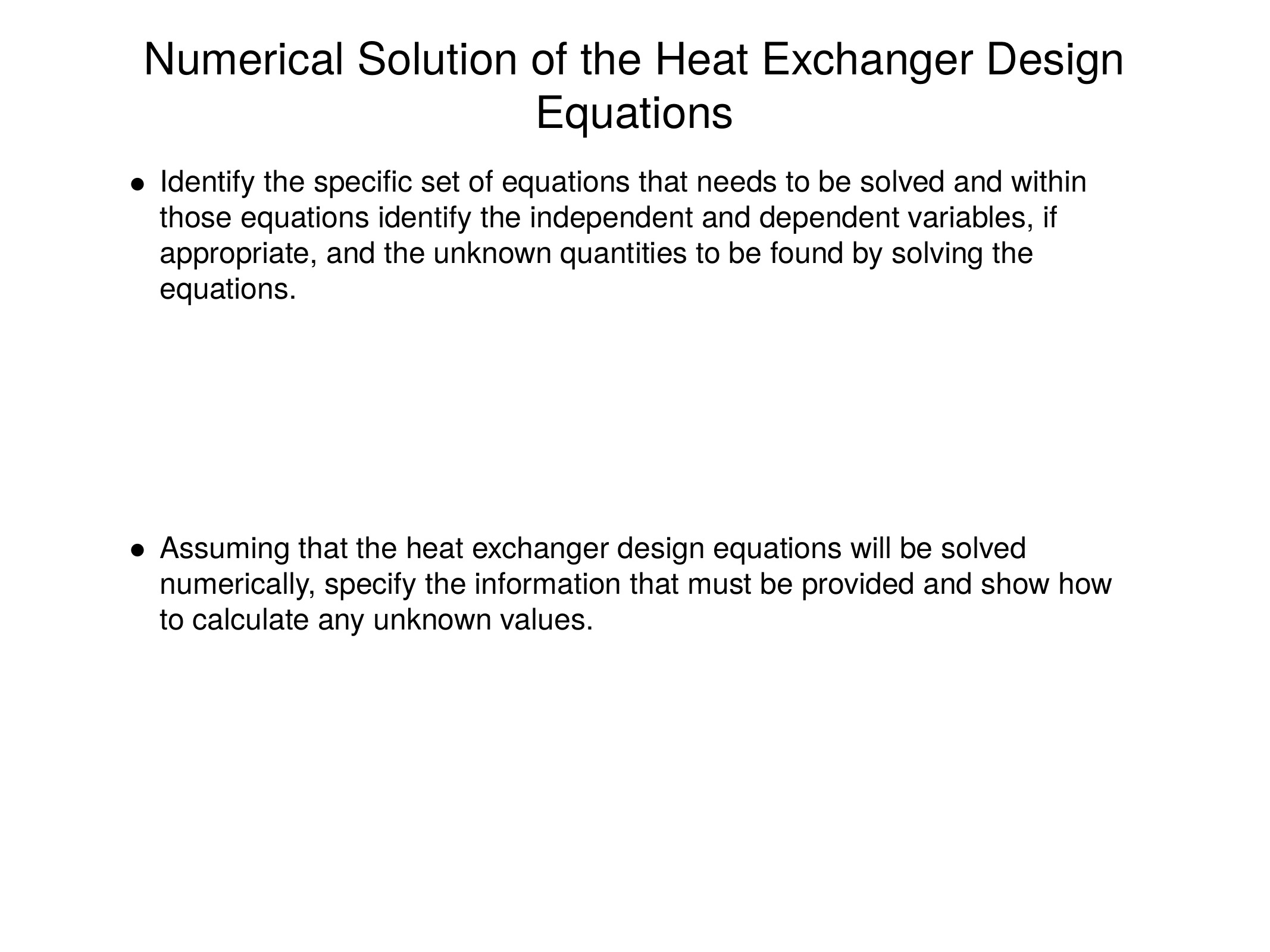

# Numerical Solution of the Heat Exchanger Design Equations
Identify the specific set of equations that needs to be solved and within those equations identify the independent and dependent variables, if appropriate, and the unknown quantities to be found by solving the equations.

Assuming that the heat exchanger design equations will be solved numerically, specify the information that must be provided and show how to calculate any unknown values.